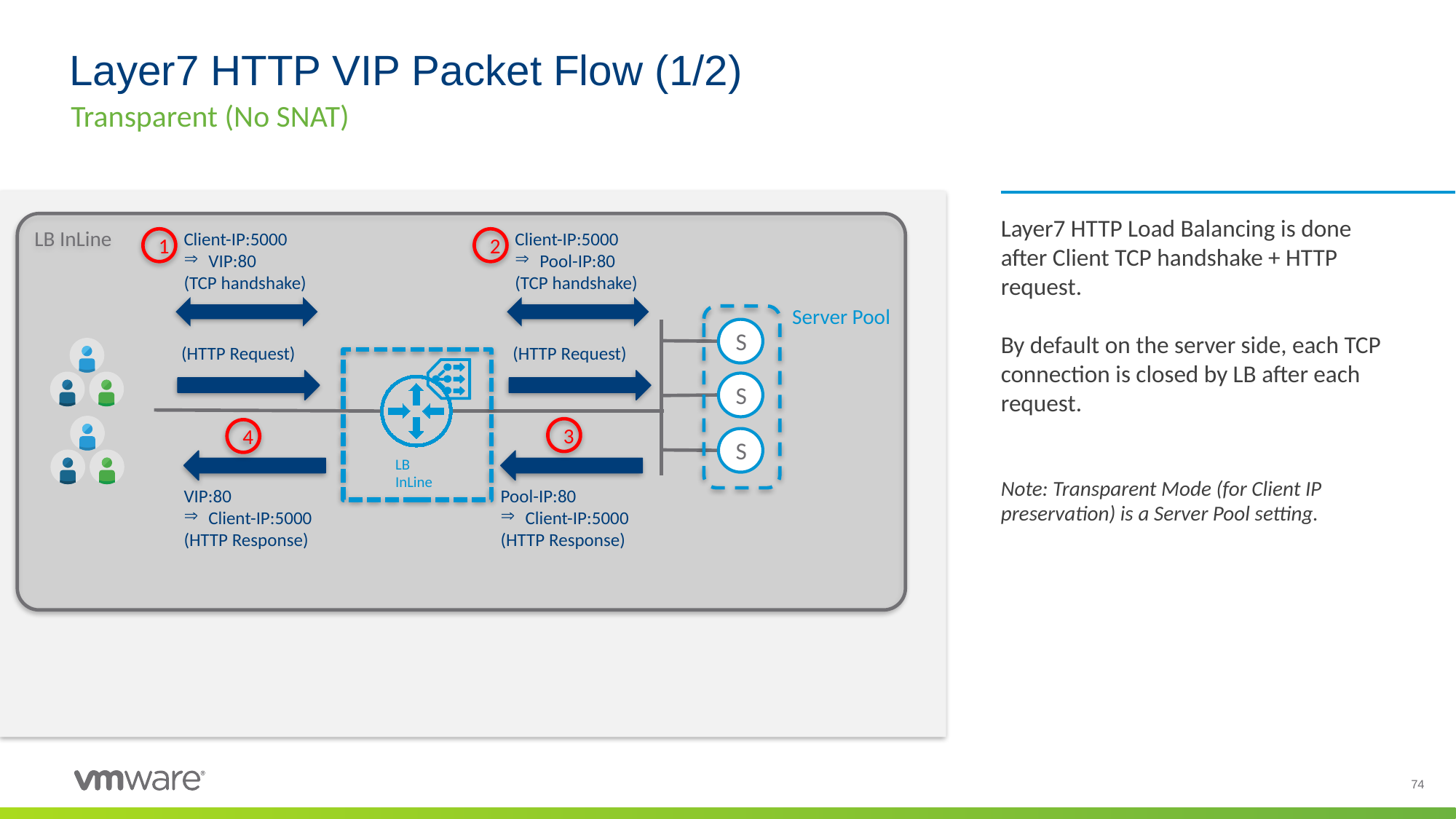

# Layer7 HTTP VIP Packet Flow (1/2)
Transparent (No SNAT)
Layer7 HTTP Load Balancing is done after Client TCP handshake + HTTP request.

By default on the server side, each TCP connection is closed by LB after each request.

Note: Transparent Mode (for Client IP preservation) is a Server Pool setting.

LB InLine
Client-IP:5000
 VIP:80
(TCP handshake)
Client-IP:5000
 Pool-IP:80
(TCP handshake)
1
2

Server Pool

S

(HTTP Request)
(HTTP Request)

S
3
4
S
LB
InLine

VIP:80
 Client-IP:5000
(HTTP Response)
Pool-IP:80
 Client-IP:5000
(HTTP Response)